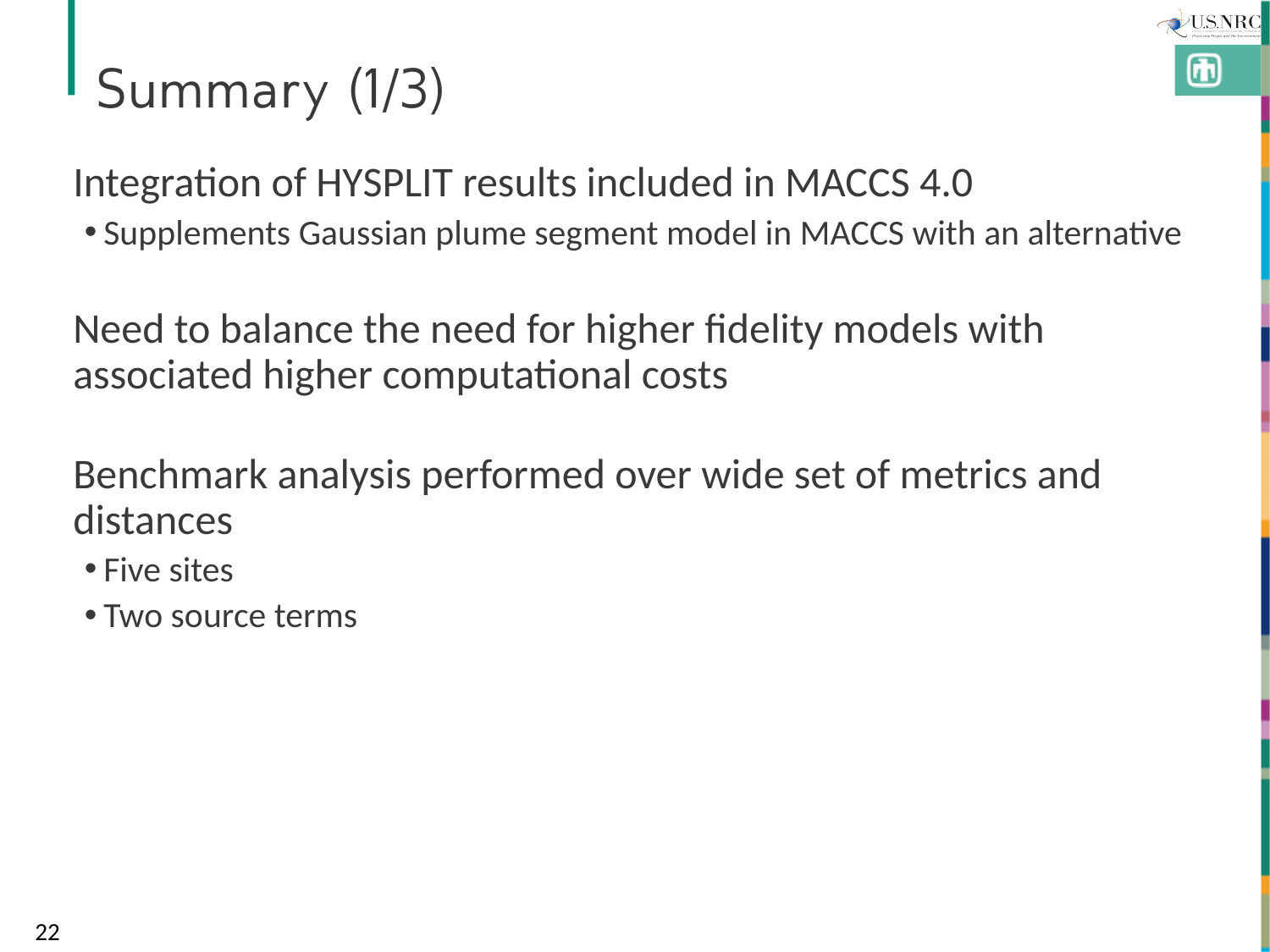

# Summary (1/3)
Integration of HYSPLIT results included in MACCS 4.0
Supplements Gaussian plume segment model in MACCS with an alternative

Need to balance the need for higher fidelity models with associated higher computational costs

Benchmark analysis performed over wide set of metrics and distances
Five sites
Two source terms
22